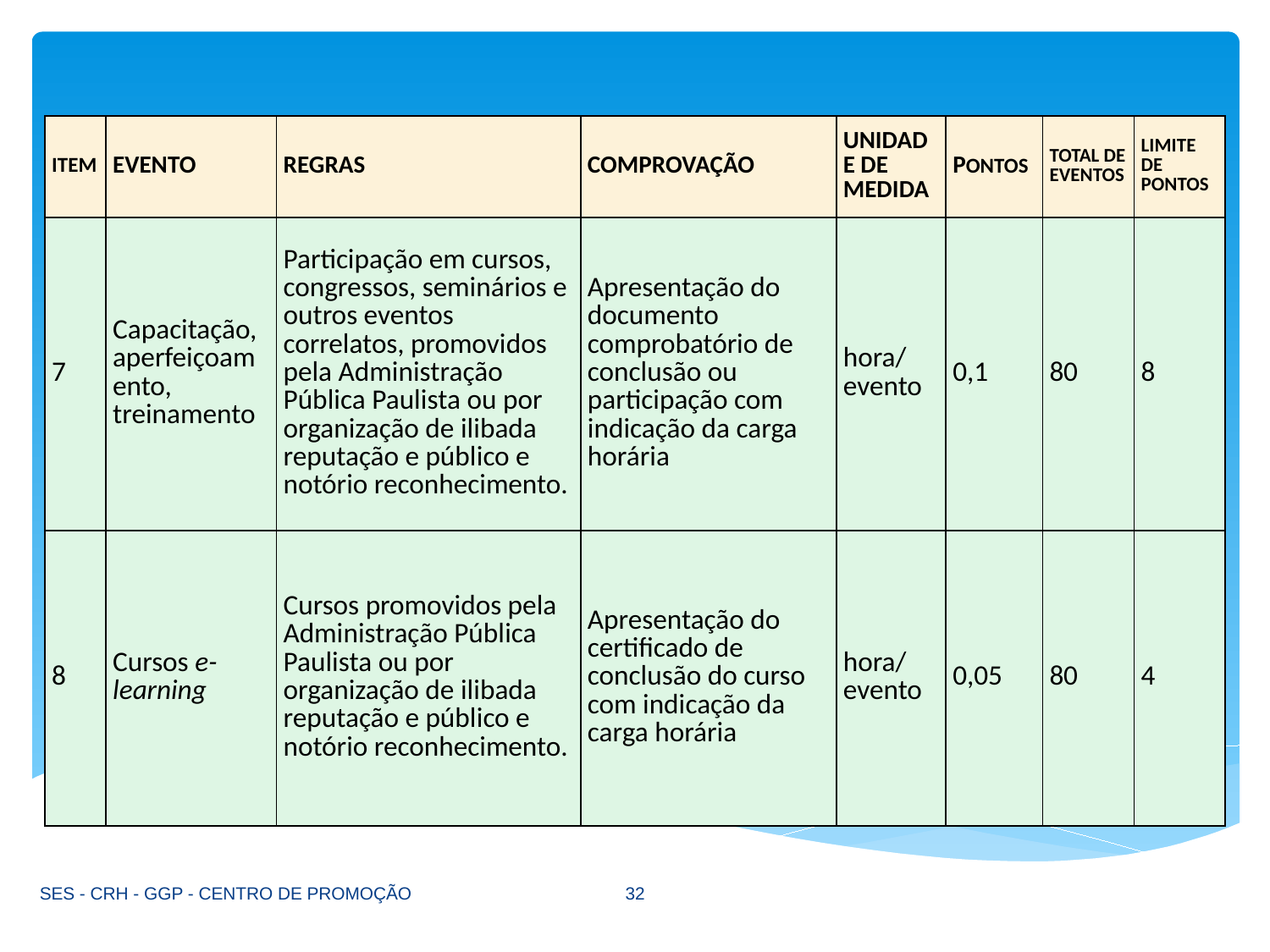

| ITEM | EVENTO | REGRAS | COMPROVAÇÃO | UNIDADE DE MEDIDA | PONTOS | TOTAL DE EVENTOS | LIMITE DE PONTOS |
| --- | --- | --- | --- | --- | --- | --- | --- |
| 7 | Capacitação, aperfeiçoamento, treinamento | Participação em cursos, congressos, seminários e outros eventos correlatos, promovidos pela Administração Pública Paulista ou por organização de ilibada reputação e público e notório reconhecimento. | Apresentação do documento comprobatório de conclusão ou participação com indicação da carga horária | hora/evento | 0,1 | 80 | 8 |
| 8 | Cursos e-learning | Cursos promovidos pela Administração Pública Paulista ou por organização de ilibada reputação e público e notório reconhecimento. | Apresentação do certificado de conclusão do curso com indicação da carga horária | hora/evento | 0,05 | 80 | 4 |

32
SES - CRH - GGP - CENTRO DE PROMOÇÃO